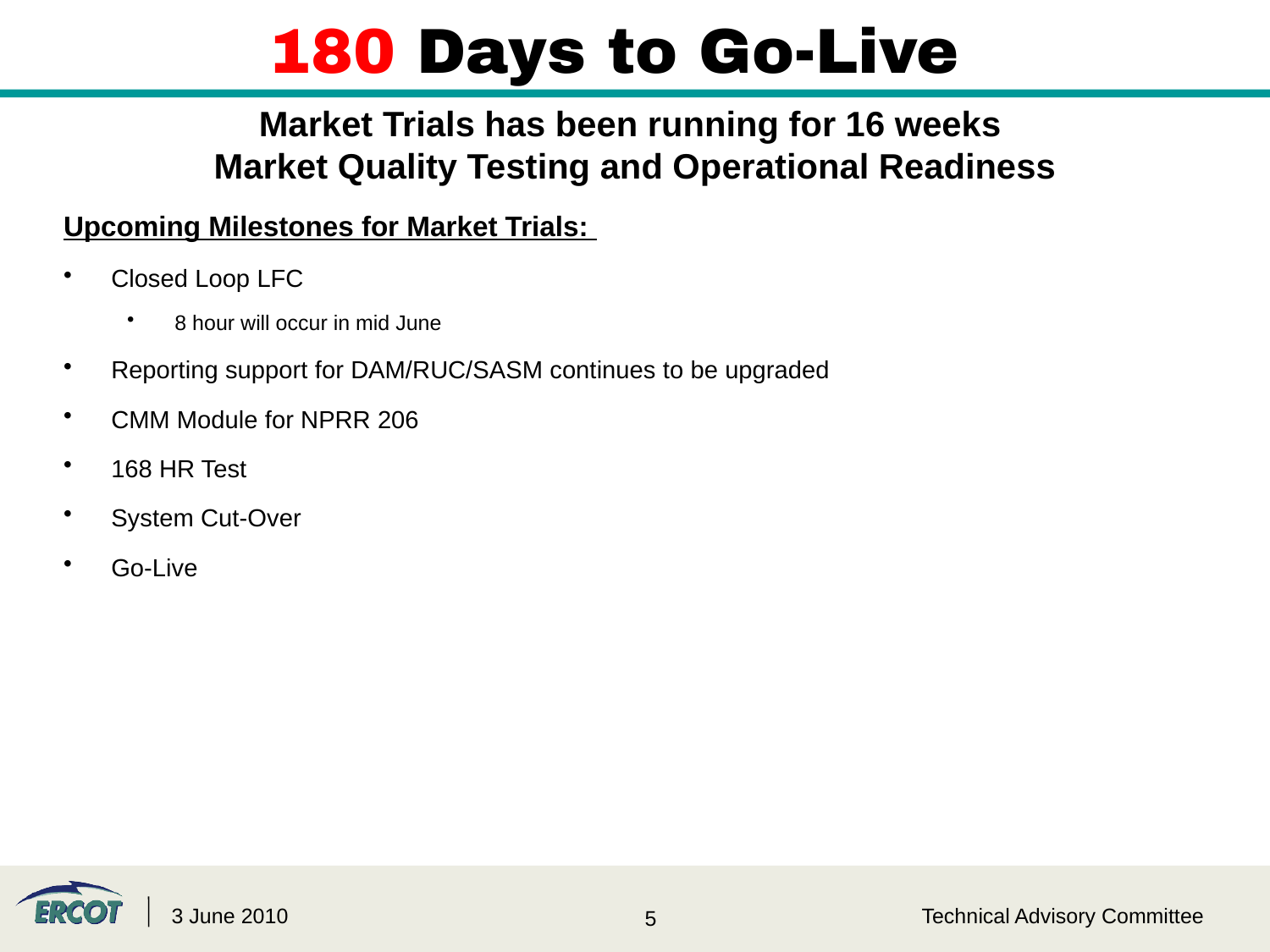

# 180 Days to Go-Live
Market Trials has been running for 16 weeks
Market Quality Testing and Operational Readiness

Upcoming Milestones for Market Trials:
Closed Loop LFC
8 hour will occur in mid June
Reporting support for DAM/RUC/SASM continues to be upgraded
CMM Module for NPRR 206
168 HR Test
System Cut-Over
Go-Live
3 June 2010
Technical Advisory Committee